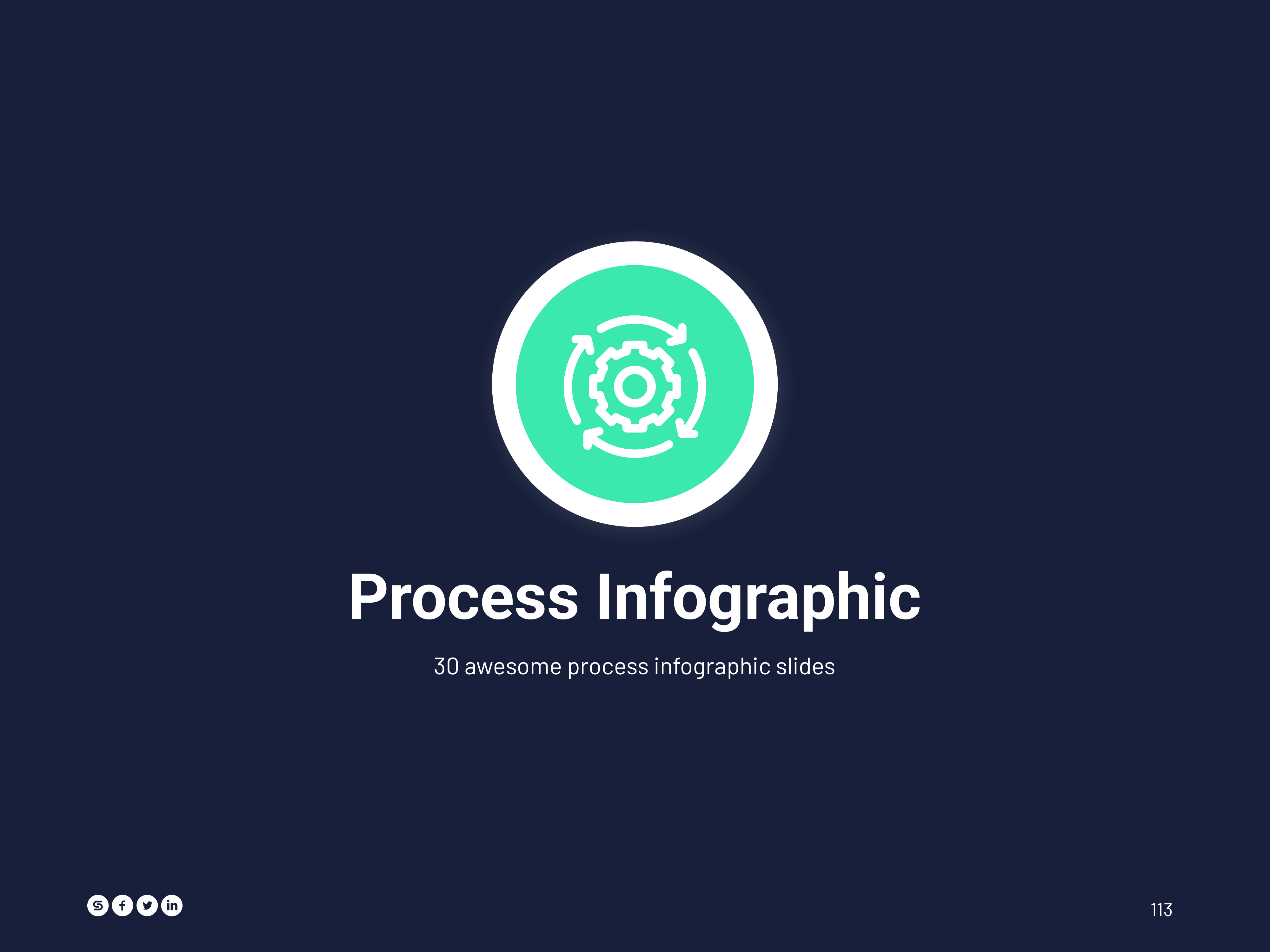

Process Infographic
30 awesome process infographic slides